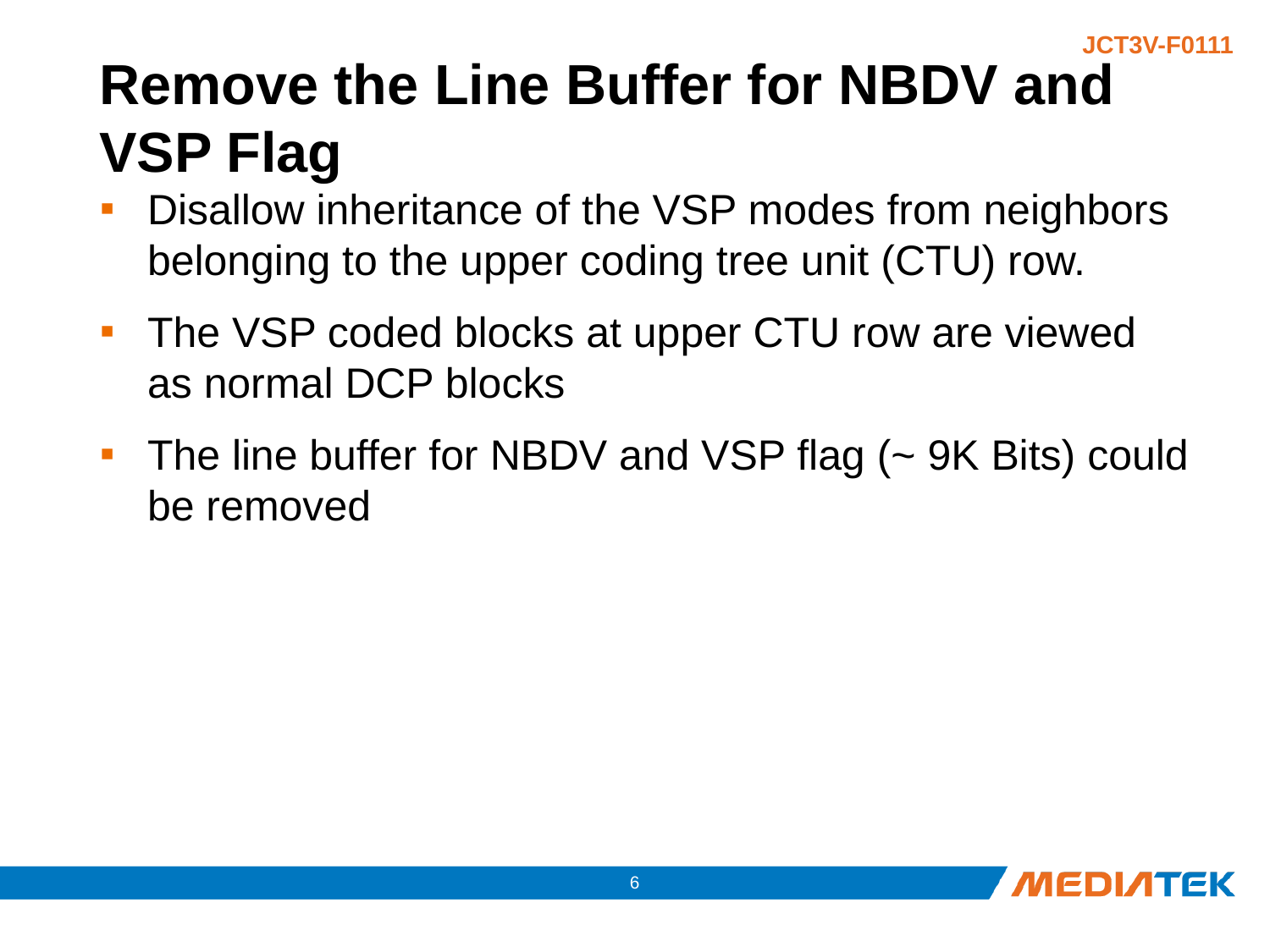

# Remove the Line Buffer for NBDV and VSP Flag
Disallow inheritance of the VSP modes from neighbors belonging to the upper coding tree unit (CTU) row.
The VSP coded blocks at upper CTU row are viewed as normal DCP blocks
The line buffer for NBDV and VSP flag (~ 9K Bits) could be removed
6